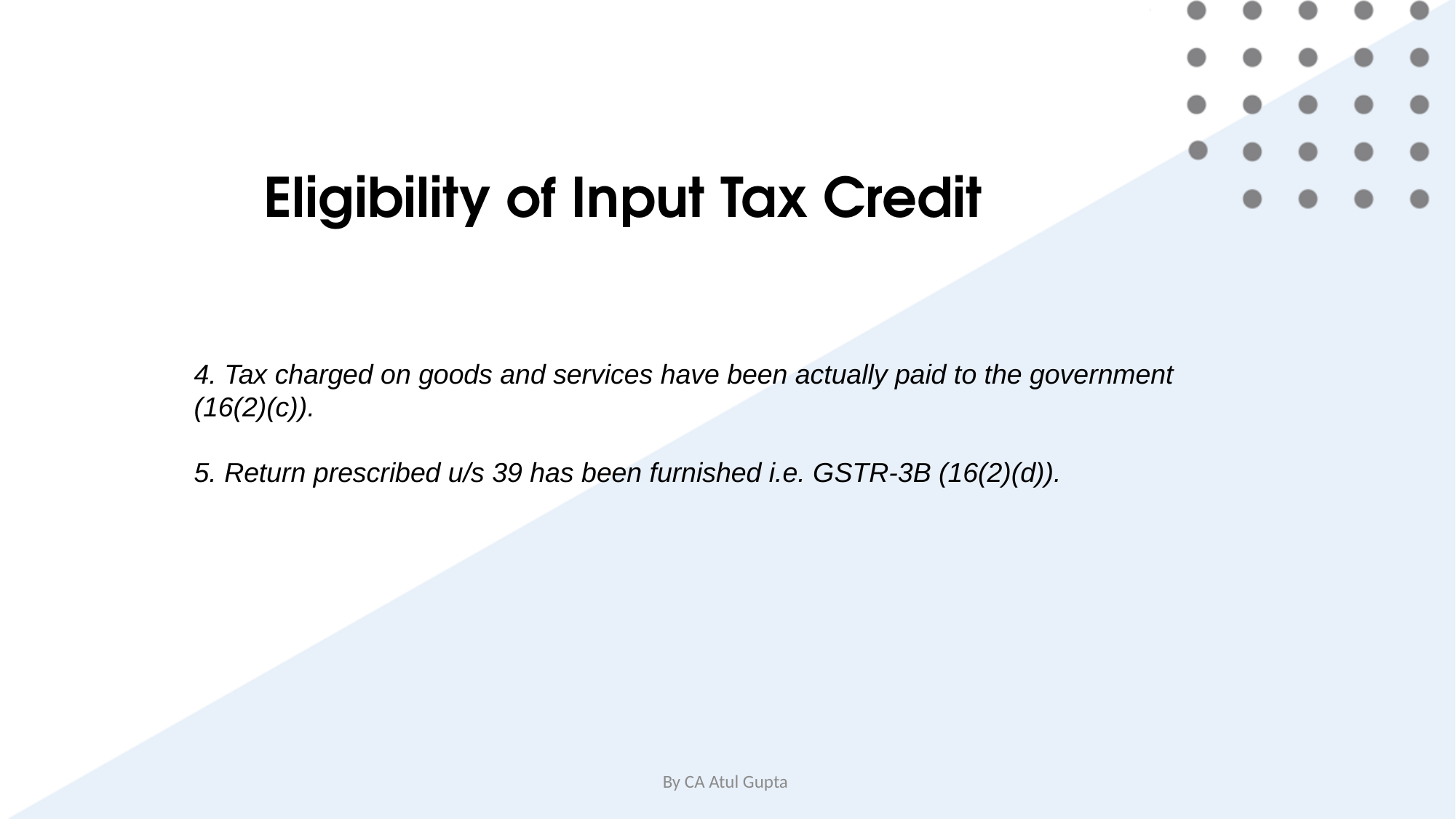

Eligibility of Input Tax Credit

4. Tax charged on goods and services have been actually paid to the government (16(2)(c)).

5. Return prescribed u/s 39 has been furnished i.e. GSTR-3B (16(2)(d)).

By CA Atul Gupta